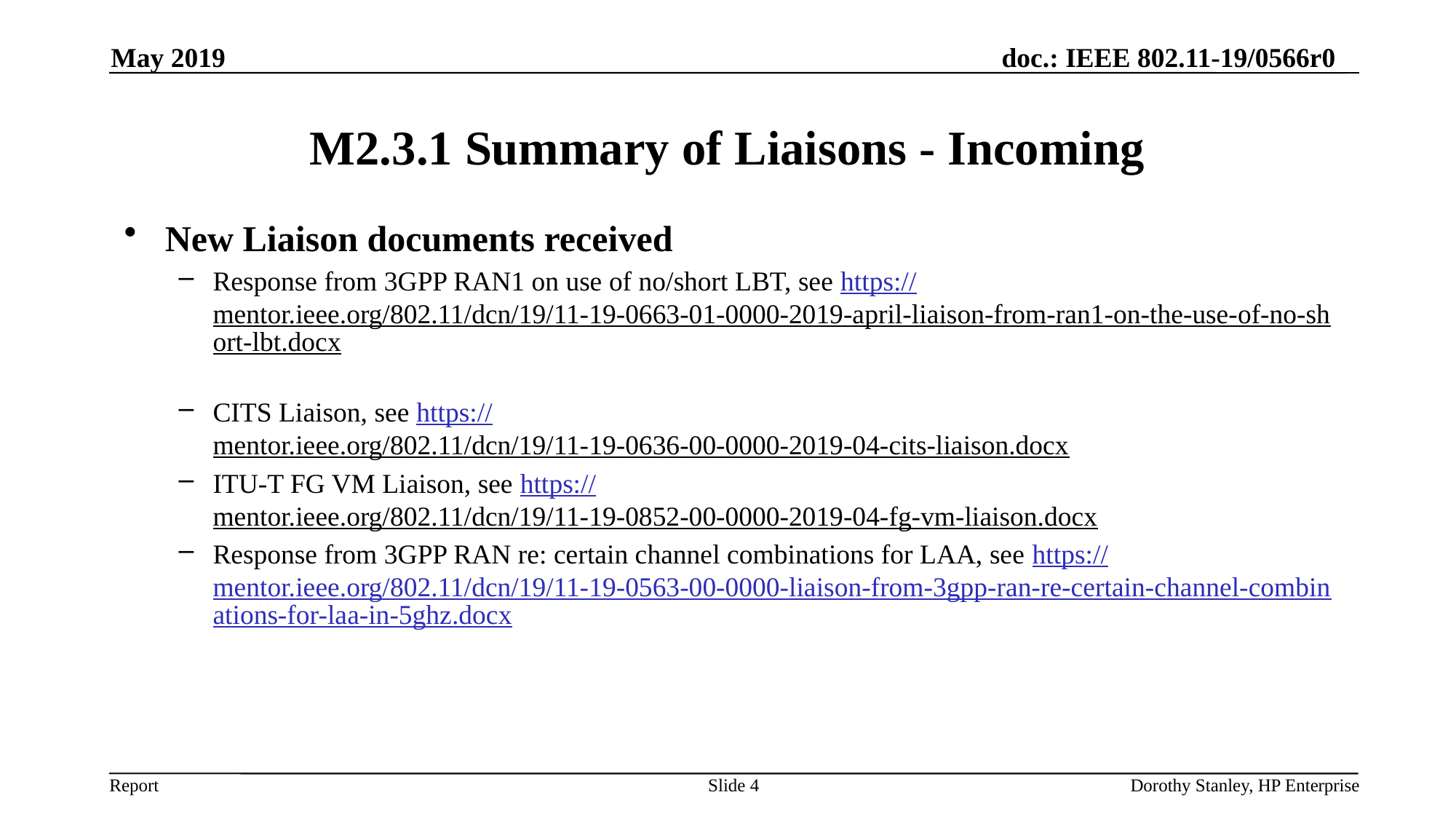

May 2019
# M2.3.1 Summary of Liaisons - Incoming
New Liaison documents received
Response from 3GPP RAN1 on use of no/short LBT, see https://mentor.ieee.org/802.11/dcn/19/11-19-0663-01-0000-2019-april-liaison-from-ran1-on-the-use-of-no-short-lbt.docx
CITS Liaison, see https://mentor.ieee.org/802.11/dcn/19/11-19-0636-00-0000-2019-04-cits-liaison.docx
ITU-T FG VM Liaison, see https://mentor.ieee.org/802.11/dcn/19/11-19-0852-00-0000-2019-04-fg-vm-liaison.docx
Response from 3GPP RAN re: certain channel combinations for LAA, see https://mentor.ieee.org/802.11/dcn/19/11-19-0563-00-0000-liaison-from-3gpp-ran-re-certain-channel-combinations-for-laa-in-5ghz.docx
Slide 4
Dorothy Stanley, HP Enterprise